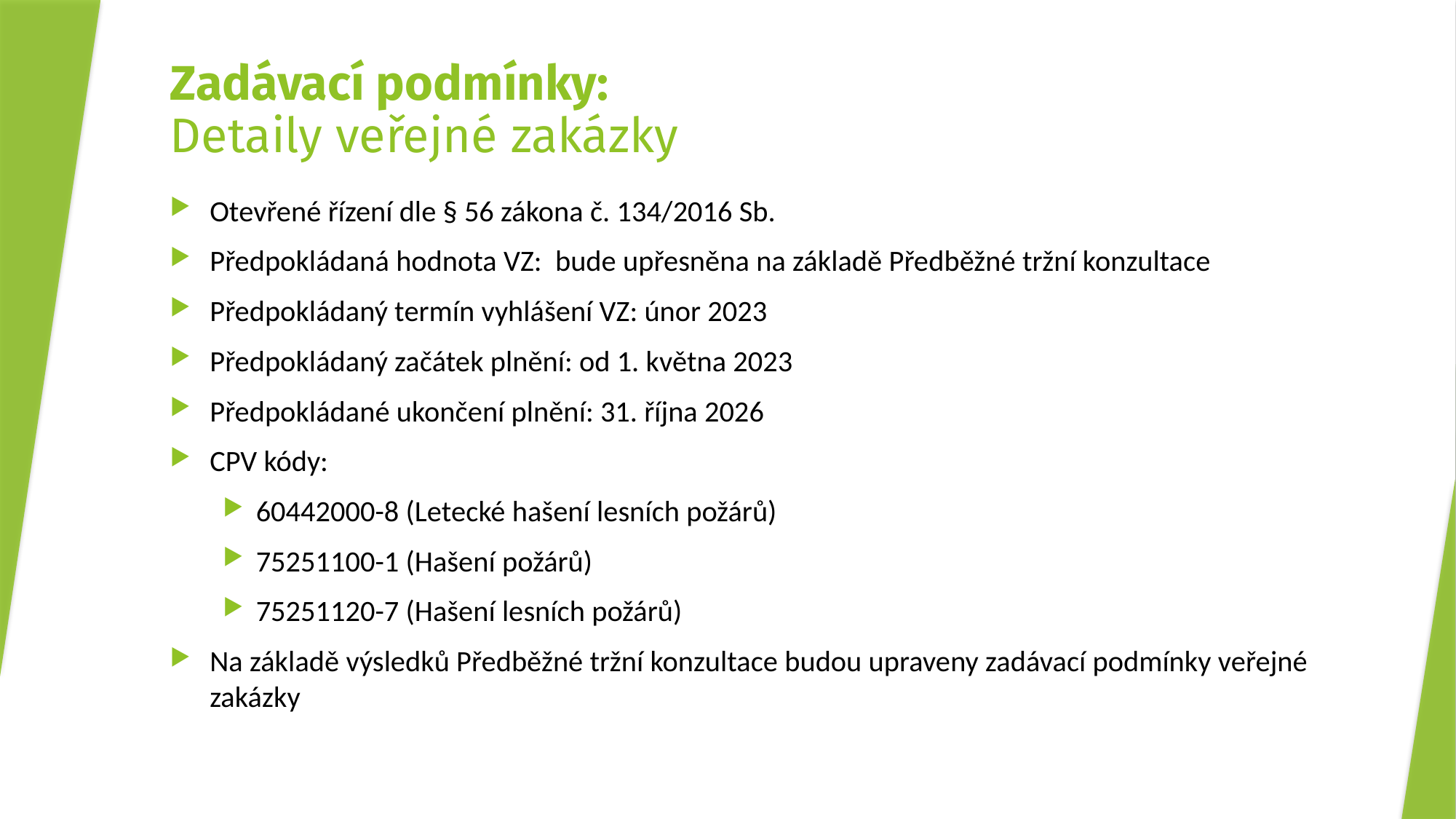

# Zadávací podmínky: Detaily veřejné zakázky
Otevřené řízení dle § 56 zákona č. 134/2016 Sb.
Předpokládaná hodnota VZ:  bude upřesněna na základě Předběžné tržní konzultace
Předpokládaný termín vyhlášení VZ: únor 2023
Předpokládaný začátek plnění: od 1. května 2023
Předpokládané ukončení plnění: 31. října 2026
CPV kódy:
60442000-8 (Letecké hašení lesních požárů)
75251100-1 (Hašení požárů)
75251120-7 (Hašení lesních požárů)
Na základě výsledků Předběžné tržní konzultace budou upraveny zadávací podmínky veřejné zakázky